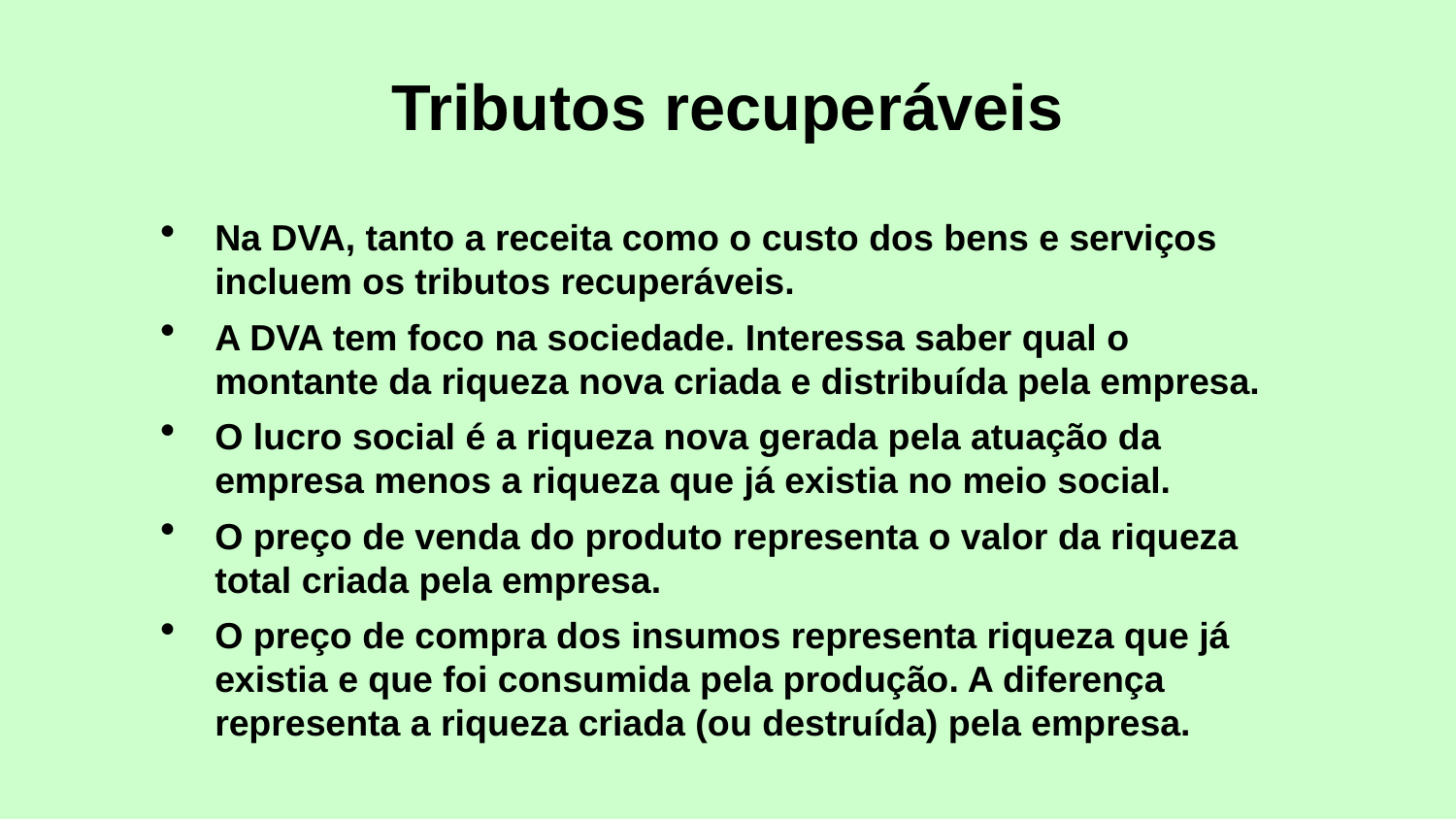

# Tributos recuperáveis
Na DVA, tanto a receita como o custo dos bens e serviços incluem os tributos recuperáveis.
A DVA tem foco na sociedade. Interessa saber qual o montante da riqueza nova criada e distribuída pela empresa.
O lucro social é a riqueza nova gerada pela atuação da empresa menos a riqueza que já existia no meio social.
O preço de venda do produto representa o valor da riqueza total criada pela empresa.
O preço de compra dos insumos representa riqueza que já existia e que foi consumida pela produção. A diferença representa a riqueza criada (ou destruída) pela empresa.